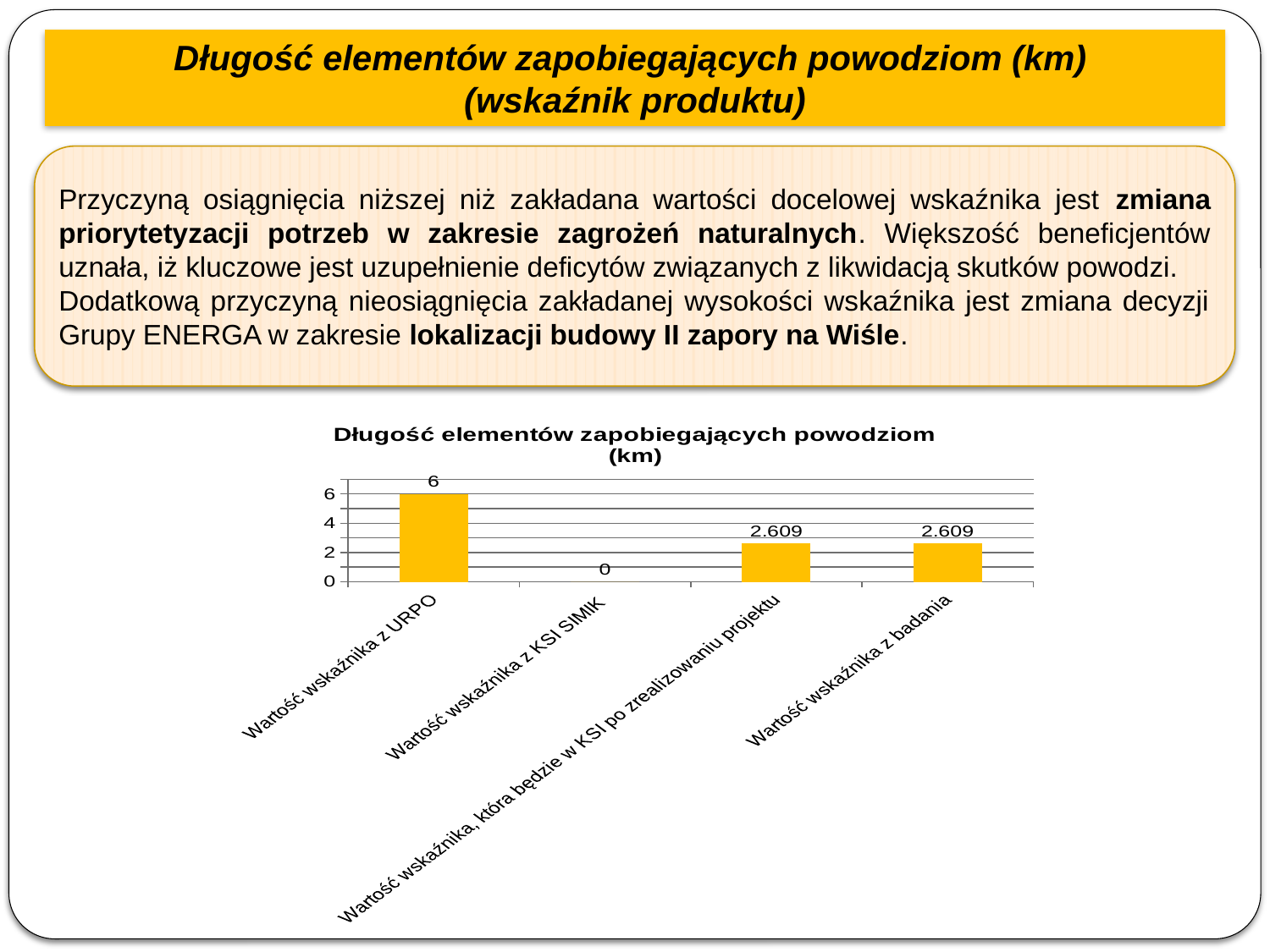

Długość elementów zapobiegających powodziom (km)
(wskaźnik produktu)
Przyczyną osiągnięcia niższej niż zakładana wartości docelowej wskaźnika jest zmiana priorytetyzacji potrzeb w zakresie zagrożeń naturalnych. Większość beneficjentów uznała, iż kluczowe jest uzupełnienie deficytów związanych z likwidacją skutków powodzi.
Dodatkową przyczyną nieosiągnięcia zakładanej wysokości wskaźnika jest zmiana decyzji Grupy ENERGA w zakresie lokalizacji budowy II zapory na Wiśle.

### Chart: Długość elementów zapobiegających powodziom (km)

| Category | Długość elementów zapobiegających powodziom( km) |
|---|---|
| Wartość wskaźnika z URPO | 6.0 |
| Wartość wskaźnika z KSI SIMIK  | 0.0 |
| Wartość wskaźnika, która będzie w KSI po zrealizowaniu projektu | 2.609 |
| Wartość wskaźnika z badania | 2.609 |